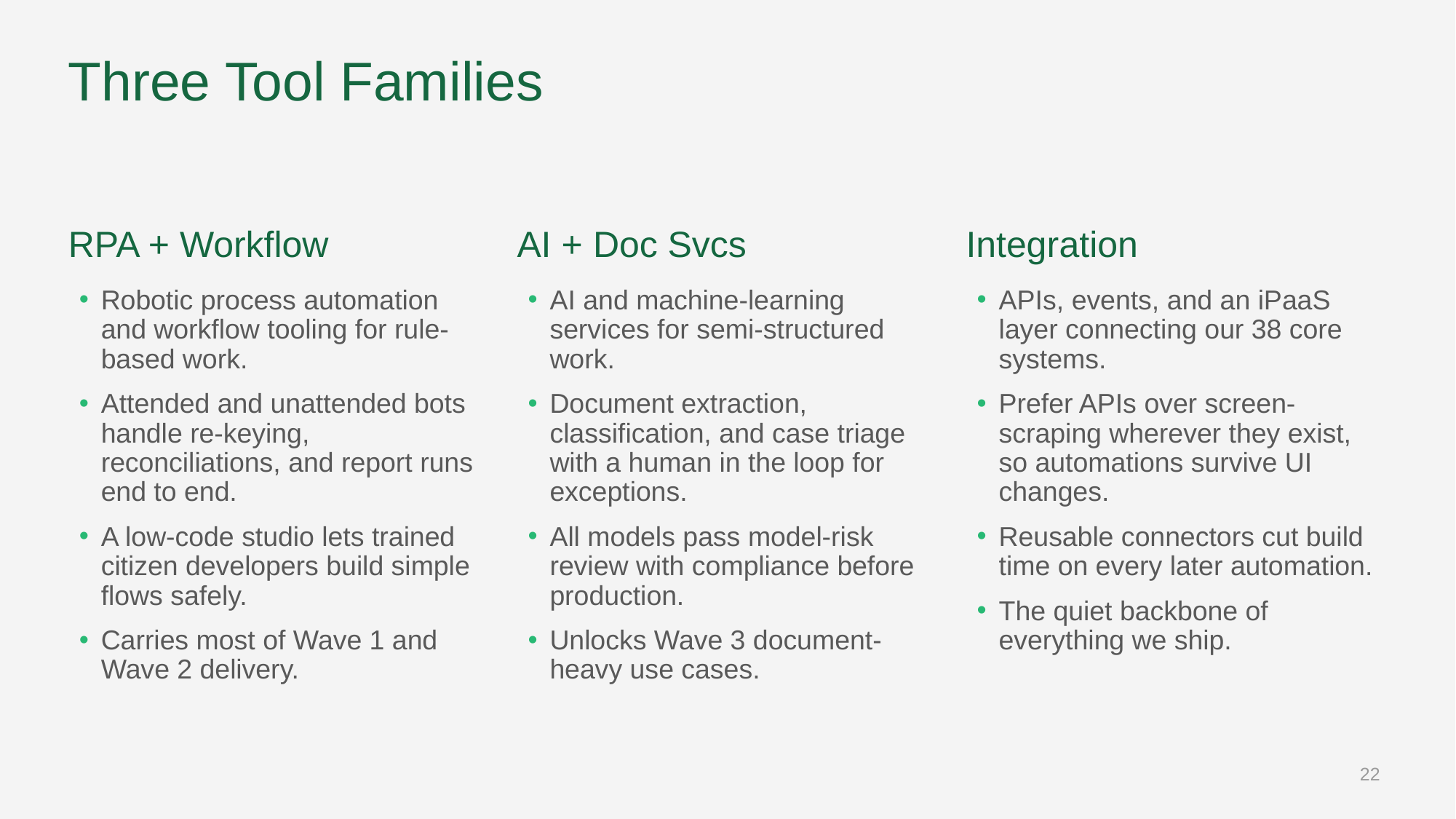

# Three Tool Families
RPA + Workflow
AI + Doc Svcs
Integration
Robotic process automation and workflow tooling for rule-based work.
Attended and unattended bots handle re-keying, reconciliations, and report runs end to end.
A low-code studio lets trained citizen developers build simple flows safely.
Carries most of Wave 1 and Wave 2 delivery.
AI and machine-learning services for semi-structured work.
Document extraction, classification, and case triage with a human in the loop for exceptions.
All models pass model-risk review with compliance before production.
Unlocks Wave 3 document-heavy use cases.
APIs, events, and an iPaaS layer connecting our 38 core systems.
Prefer APIs over screen-scraping wherever they exist, so automations survive UI changes.
Reusable connectors cut build time on every later automation.
The quiet backbone of everything we ship.
22